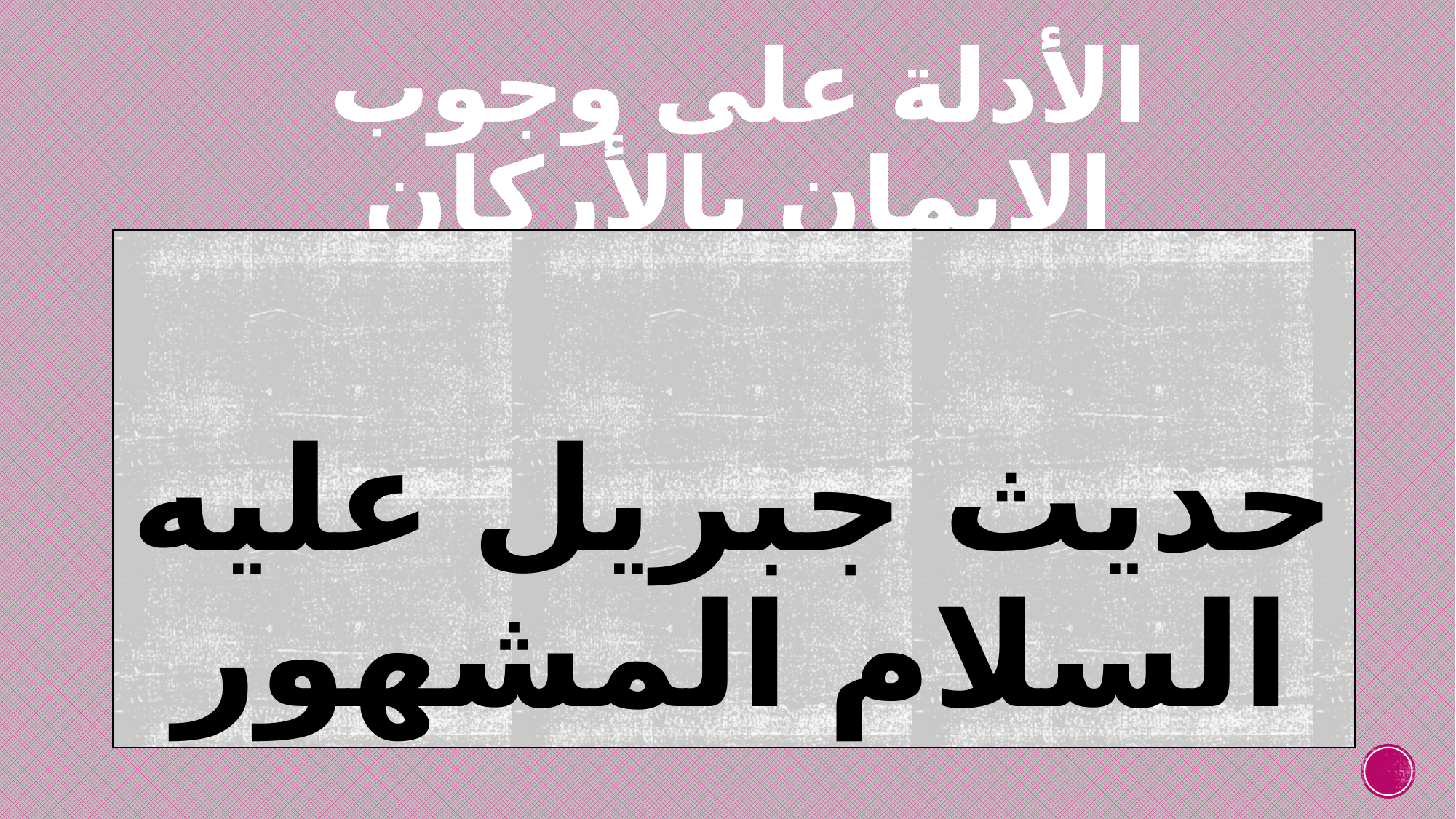

# الأدلة على وجوب الإيمان بالأركان

حديث جبريل عليه السلام المشهور